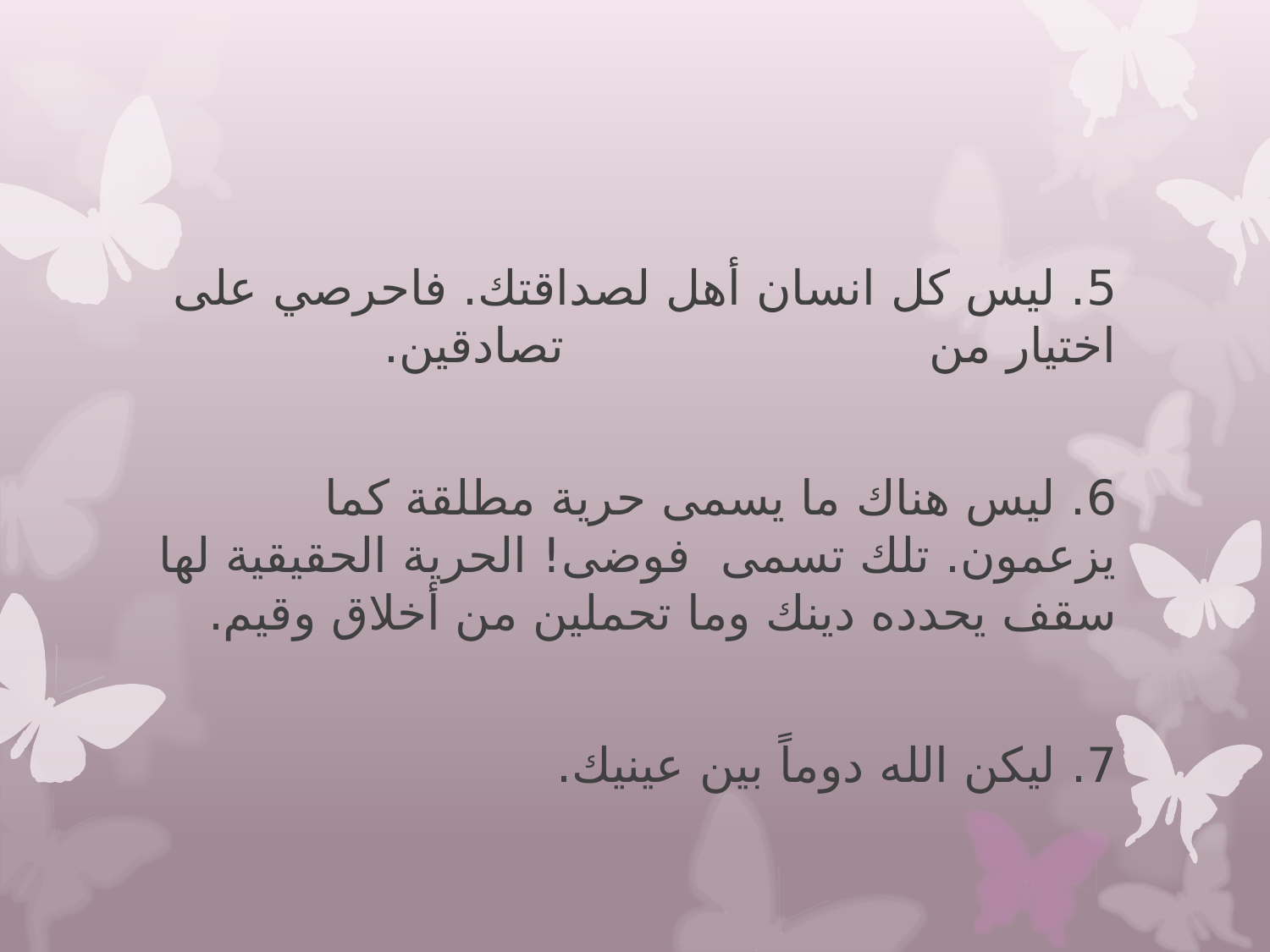

#
5. ليس كل انسان أهل لصداقتك. فاحرصي على اختيار من                        تصادقين.

6. ليس هناك ما يسمى حرية مطلقة كما يزعمون. تلك تسمى  فوضى! الحرية الحقيقية لها سقف يحدده دينك وما تحملين من أخلاق وقيم.

7. ليكن الله دوماً بين عينيك.